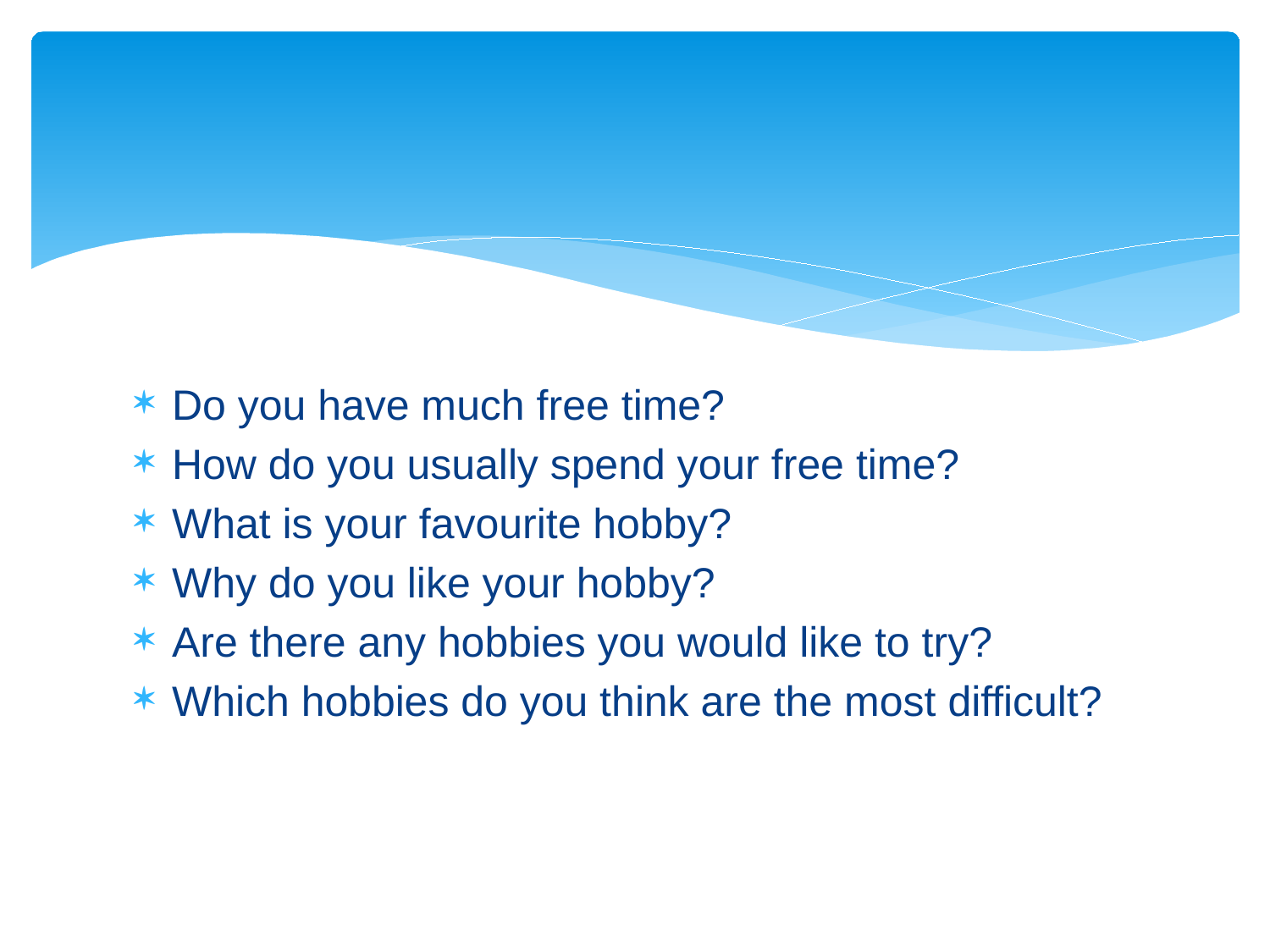

#
Do you have much free time?
How do you usually spend your free time?
What is your favourite hobby?
Why do you like your hobby?
Are there any hobbies you would like to try?
Which hobbies do you think are the most difficult?